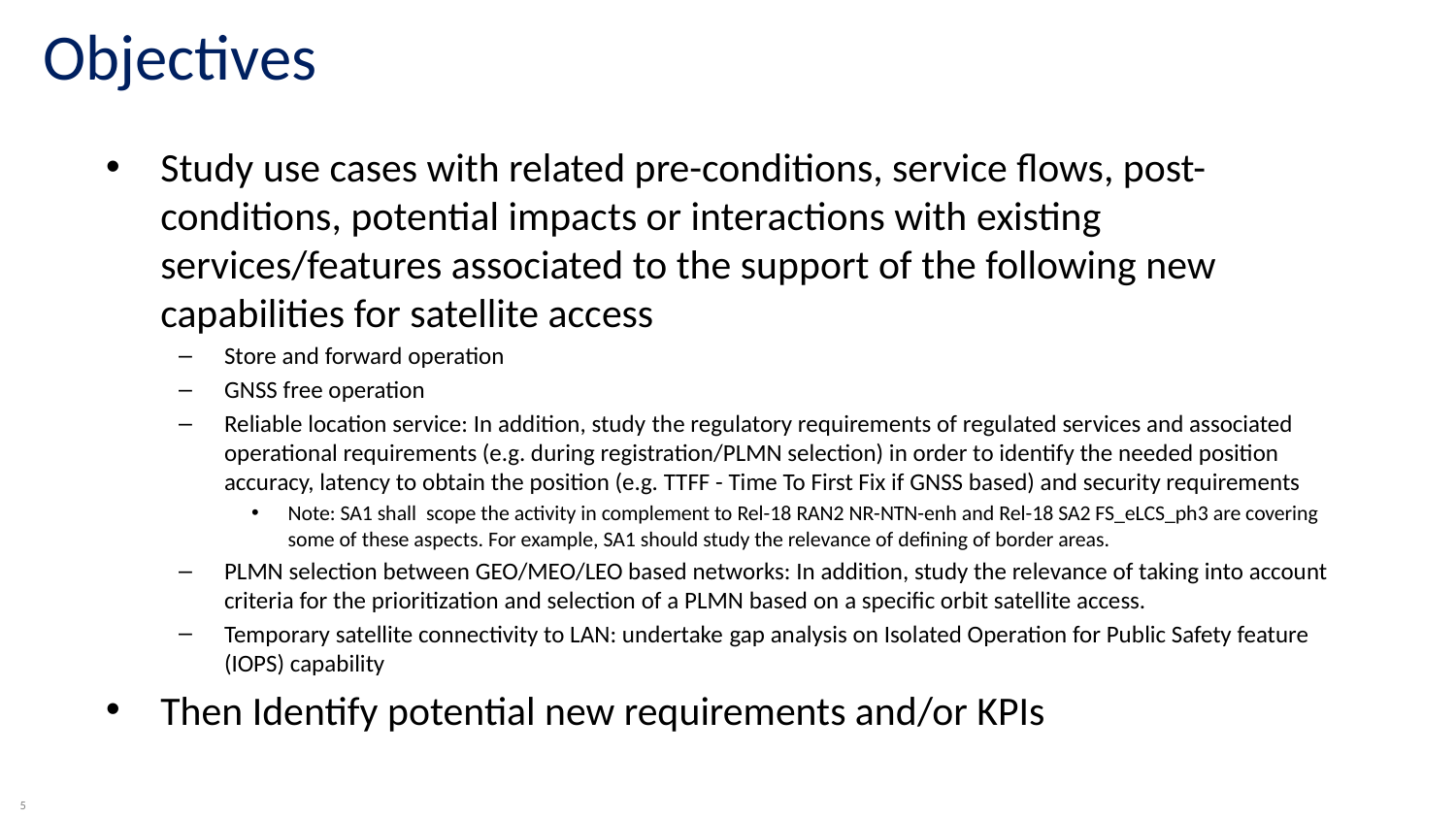

Objectives
Study use cases with related pre-conditions, service flows, post-conditions, potential impacts or interactions with existing services/features associated to the support of the following new capabilities for satellite access
Store and forward operation
GNSS free operation
Reliable location service: In addition, study the regulatory requirements of regulated services and associated operational requirements (e.g. during registration/PLMN selection) in order to identify the needed position accuracy, latency to obtain the position (e.g. TTFF - Time To First Fix if GNSS based) and security requirements
Note: SA1 shall  scope the activity in complement to Rel-18 RAN2 NR-NTN-enh and Rel-18 SA2 FS_eLCS_ph3 are covering some of these aspects. For example, SA1 should study the relevance of defining of border areas.
PLMN selection between GEO/MEO/LEO based networks: In addition, study the relevance of taking into account criteria for the prioritization and selection of a PLMN based on a specific orbit satellite access.
Temporary satellite connectivity to LAN: undertake gap analysis on Isolated Operation for Public Safety feature (IOPS) capability
Then Identify potential new requirements and/or KPIs